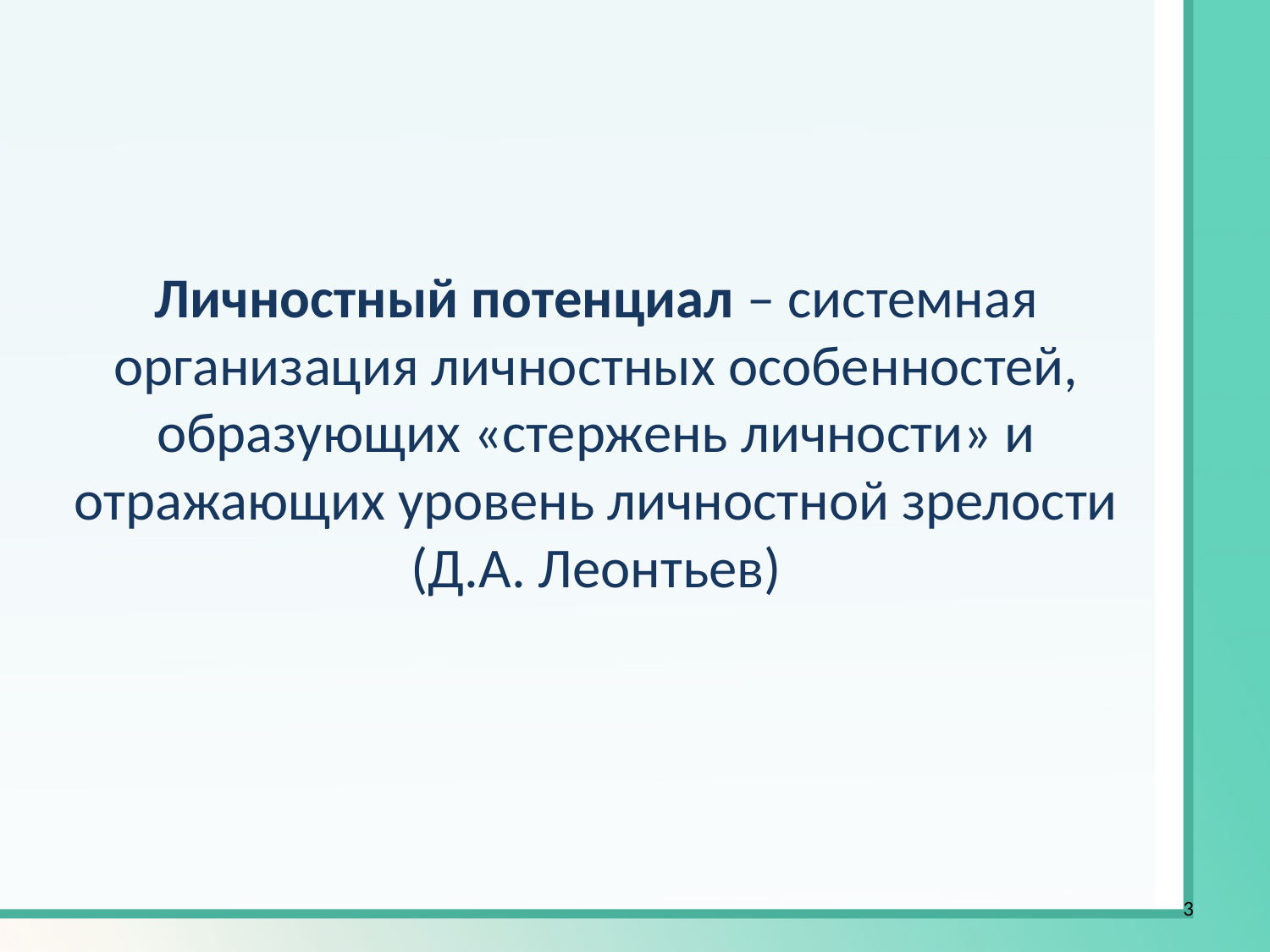

# Личностный потенциал – системная организация личностных особенностей, образующих «стержень личности» и отражающих уровень личностной зрелости (Д.А. Леонтьев)
3